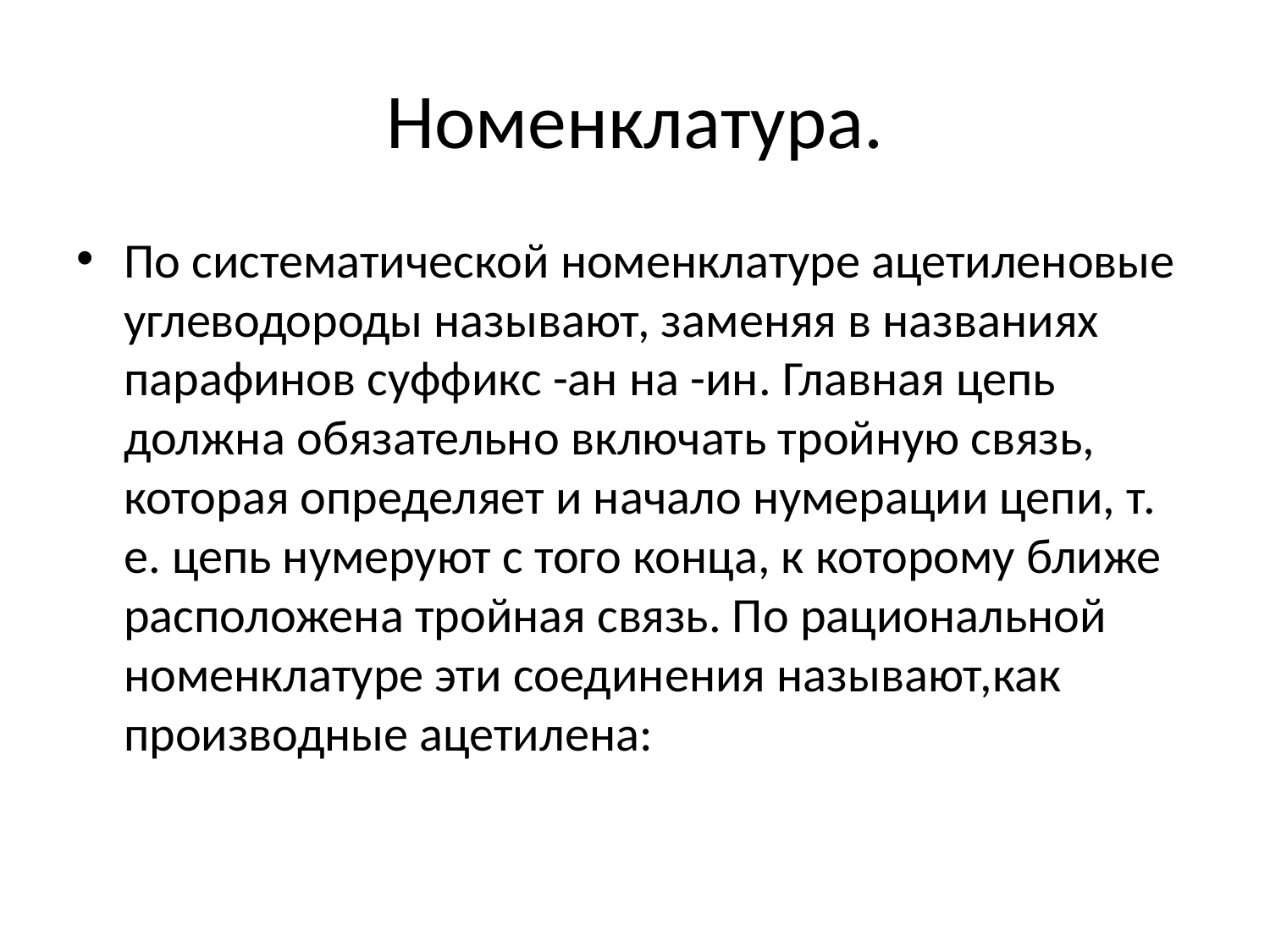

# Номенклатура.
По систематической номенклатуре ацетиленовые углеводороды называют, заменяя в названиях парафинов суффикс -ан на -ин. Главная цепь должна обязательно включать тройную связь, которая определяет и начало нумерации цепи, т. е. цепь нумеруют с того конца, к которому ближе расположена тройная связь. По рациональной номенклатуре эти соединения называют,как производные ацетилена: